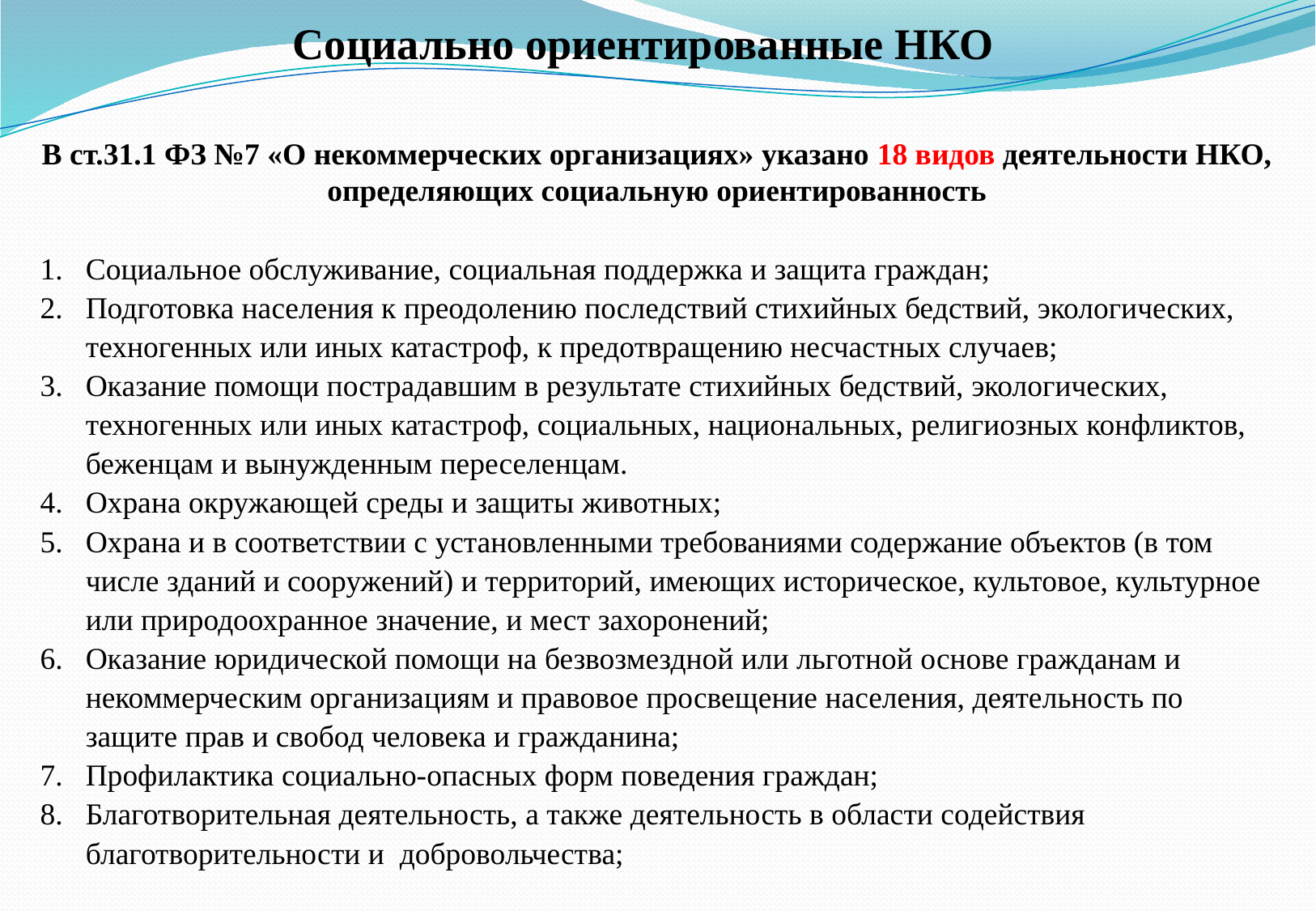

Социально ориентированные НКО
В ст.31.1 ФЗ №7 «О некоммерческих организациях» указано 18 видов деятельности НКО, определяющих социальную ориентированность

Социальное обслуживание, социальная поддержка и защита граждан;
Подготовка населения к преодолению последствий стихийных бедствий, экологических, техногенных или иных катастроф, к предотвращению несчастных случаев;
Оказание помощи пострадавшим в результате стихийных бедствий, экологических, техногенных или иных катастроф, социальных, национальных, религиозных конфликтов, беженцам и вынужденным переселенцам.
Охрана окружающей среды и защиты животных;
Охрана и в соответствии с установленными требованиями содержание объектов (в том числе зданий и сооружений) и территорий, имеющих историческое, культовое, культурное или природоохранное значение, и мест захоронений;
Оказание юридической помощи на безвозмездной или льготной основе гражданам и некоммерческим организациям и правовое просвещение населения, деятельность по защите прав и свобод человека и гражданина;
Профилактика социально-опасных форм поведения граждан;
Благотворительная деятельность, а также деятельность в области содействия благотворительности и  добровольчества;